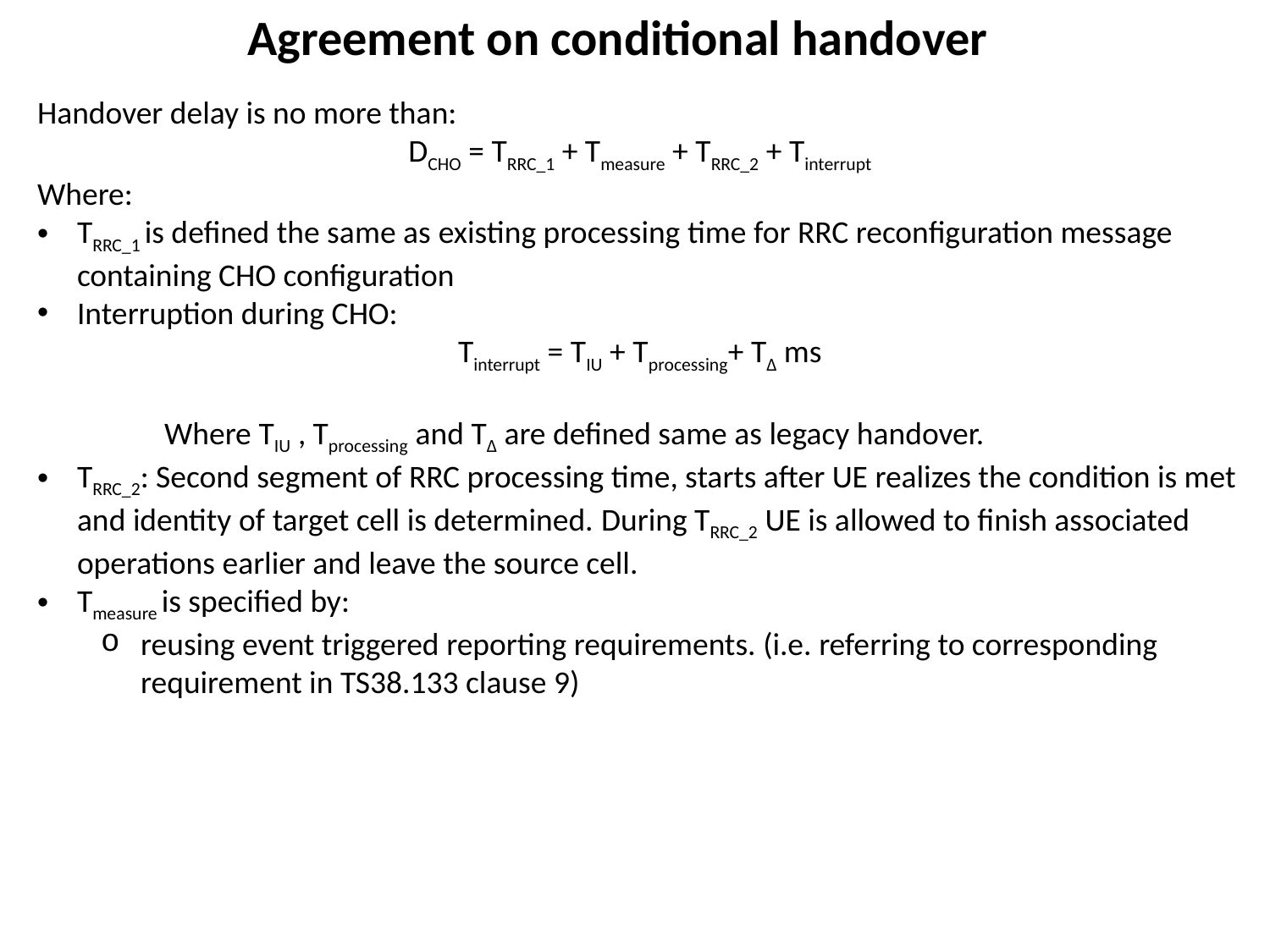

# Agreement on conditional handover
Handover delay is no more than:
DCHO = TRRC_1 + Tmeasure + TRRC_2 + Tinterrupt
Where:
TRRC_1 is defined the same as existing processing time for RRC reconfiguration message containing CHO configuration
Interruption during CHO:
Tinterrupt = TIU + Tprocessing+ T∆ ms

	Where TIU , Tprocessing and T∆ are defined same as legacy handover.
TRRC_2: Second segment of RRC processing time, starts after UE realizes the condition is met and identity of target cell is determined. During TRRC_2 UE is allowed to finish associated operations earlier and leave the source cell.
Tmeasure is specified by:
reusing event triggered reporting requirements. (i.e. referring to corresponding requirement in TS38.133 clause 9)